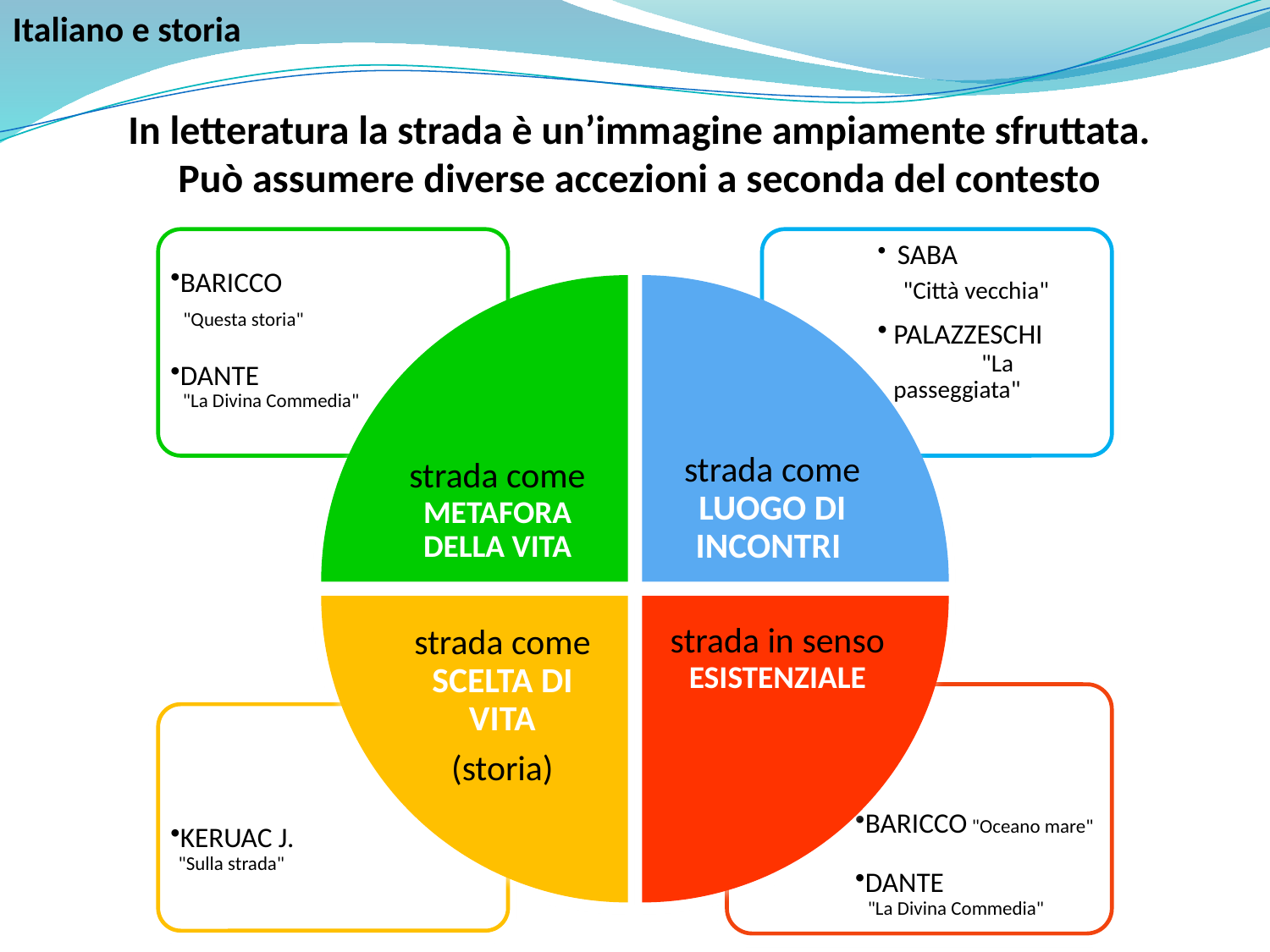

Italiano e storia
In letteratura la strada è un’immagine ampiamente sfruttata.
Può assumere diverse accezioni a seconda del contesto

BARICCO
  "Questa storia"

DANTE                               "La Divina Commedia"

  SABA
    "Città vecchia"

PALAZZESCHI                           "La passeggiata"

strada come METAFORA DELLA VITA

strada come LUOGO DI INCONTRI
strada in senso ESISTENZIALE

strada come SCELTA DI VITA
(storia)

BARICCO "Oceano mare"

DANTE                                    "La Divina Commedia"

KERUAC J.             "Sulla strada"